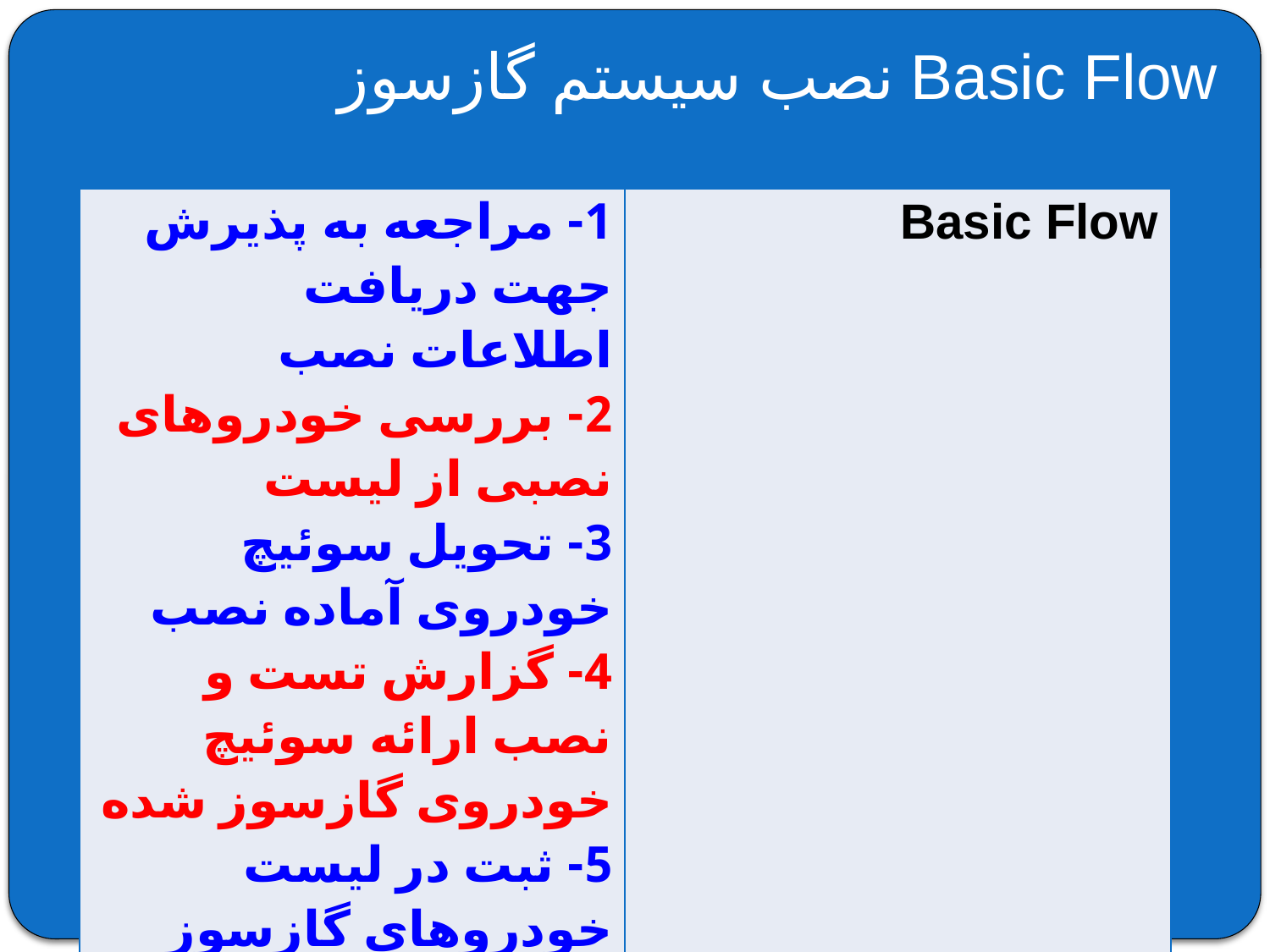

Basic Flow نصب سیستم گازسوز
| 1- مراجعه به پذیرش جهت دریافت اطلاعات نصب 2- بررسی خودروهای نصبی از لیست 3- تحویل سوئیچ خودروی آماده نصب 4- گزارش تست و نصب ارائه سوئیچ خودروی گازسوز شده 5- ثبت در لیست خودروهای گازسوز شده | Basic Flow |
| --- | --- |